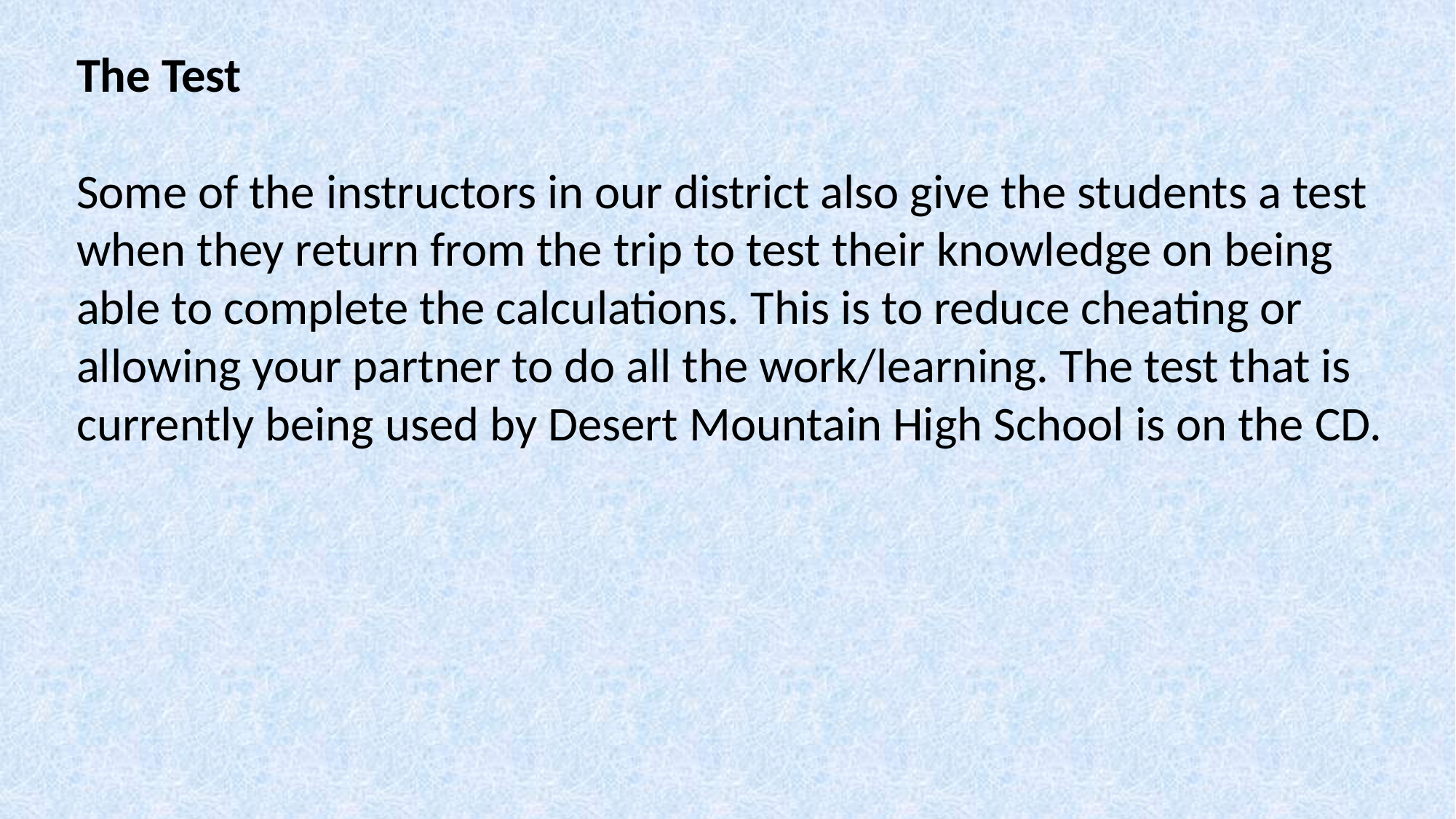

The Test

Some of the instructors in our district also give the students a test when they return from the trip to test their knowledge on being able to complete the calculations. This is to reduce cheating or allowing your partner to do all the work/learning. The test that is currently being used by Desert Mountain High School is on the CD.